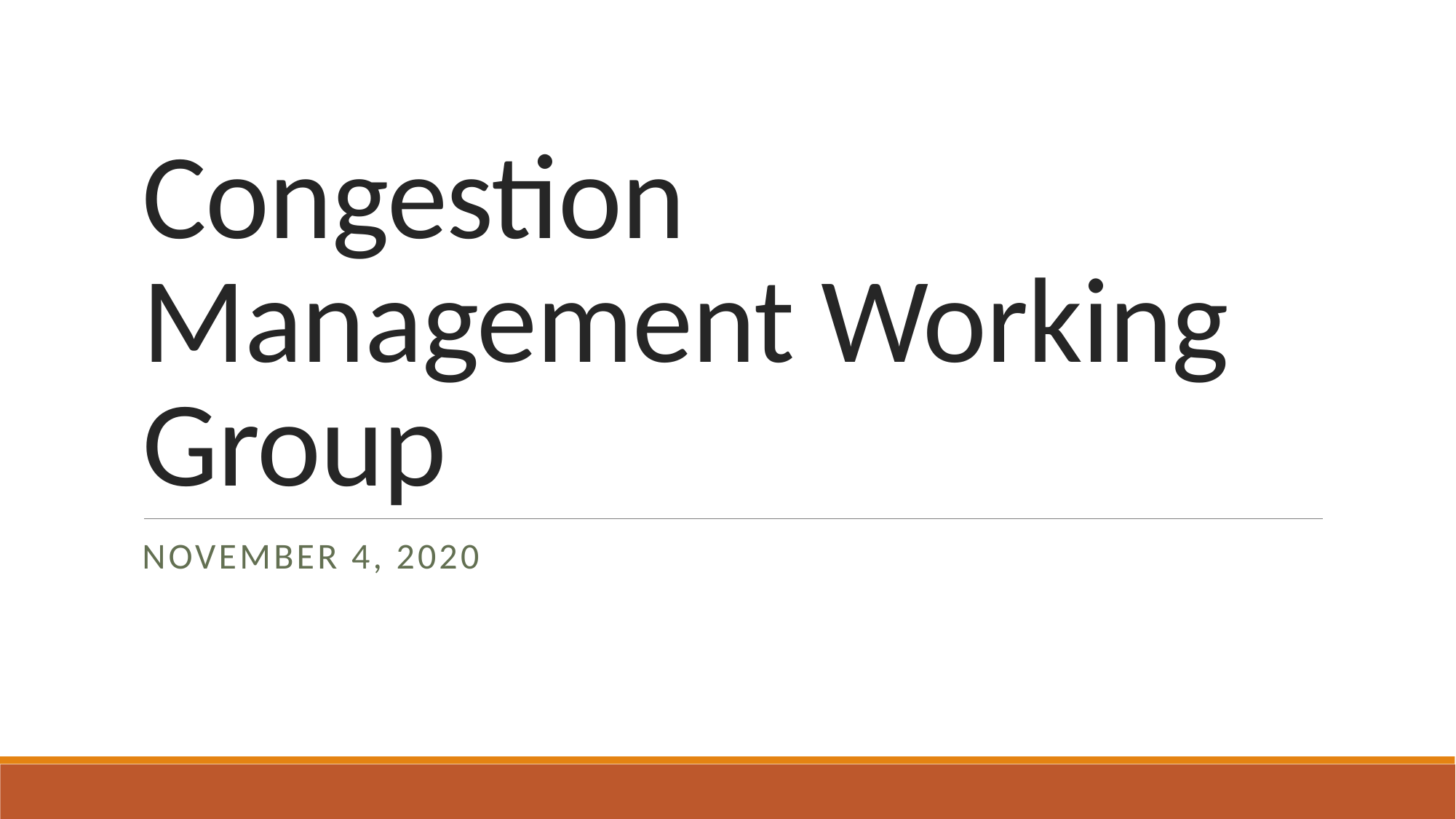

# Congestion Management Working Group
NOVEMBER 4, 2020